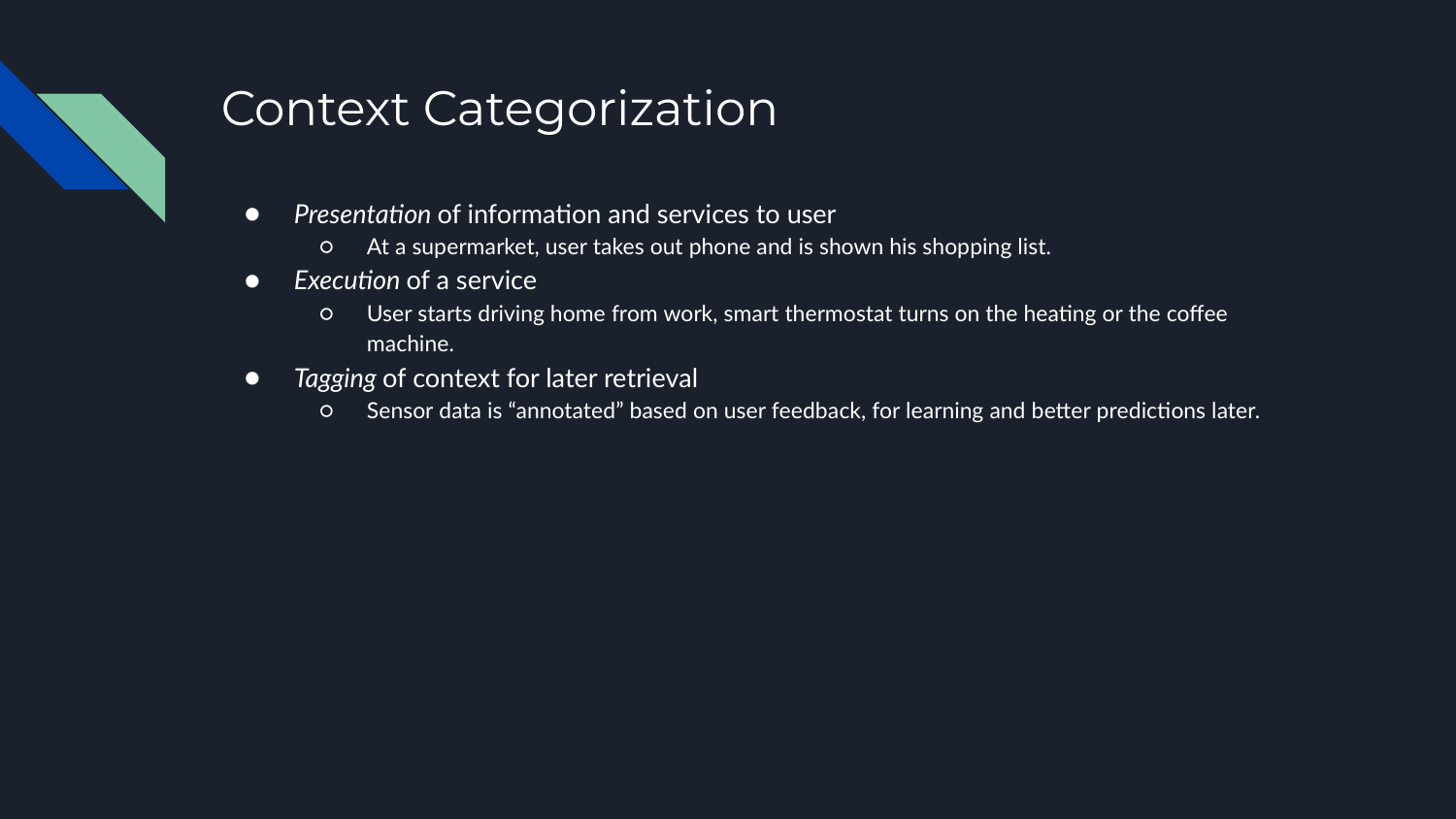

# Context Categorization
Presentation of information and services to user
At a supermarket, user takes out phone and is shown his shopping list.
Execution of a service
User starts driving home from work, smart thermostat turns on the heating or the coffee machine.
Tagging of context for later retrieval
Sensor data is “annotated” based on user feedback, for learning and better predictions later.